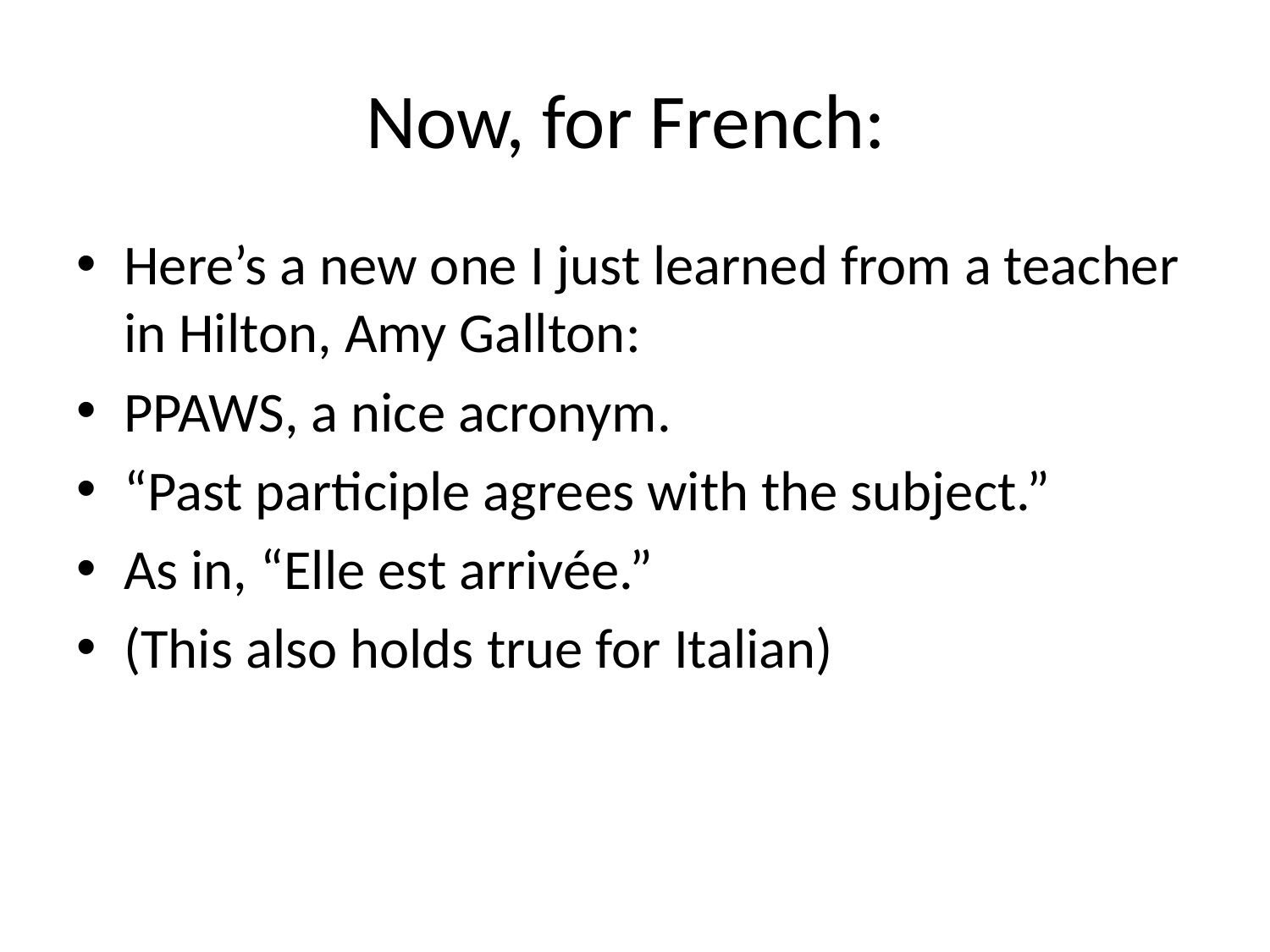

# Now, for French:
Here’s a new one I just learned from a teacher in Hilton, Amy Gallton:
PPAWS, a nice acronym.
“Past participle agrees with the subject.”
As in, “Elle est arrivée.”
(This also holds true for Italian)